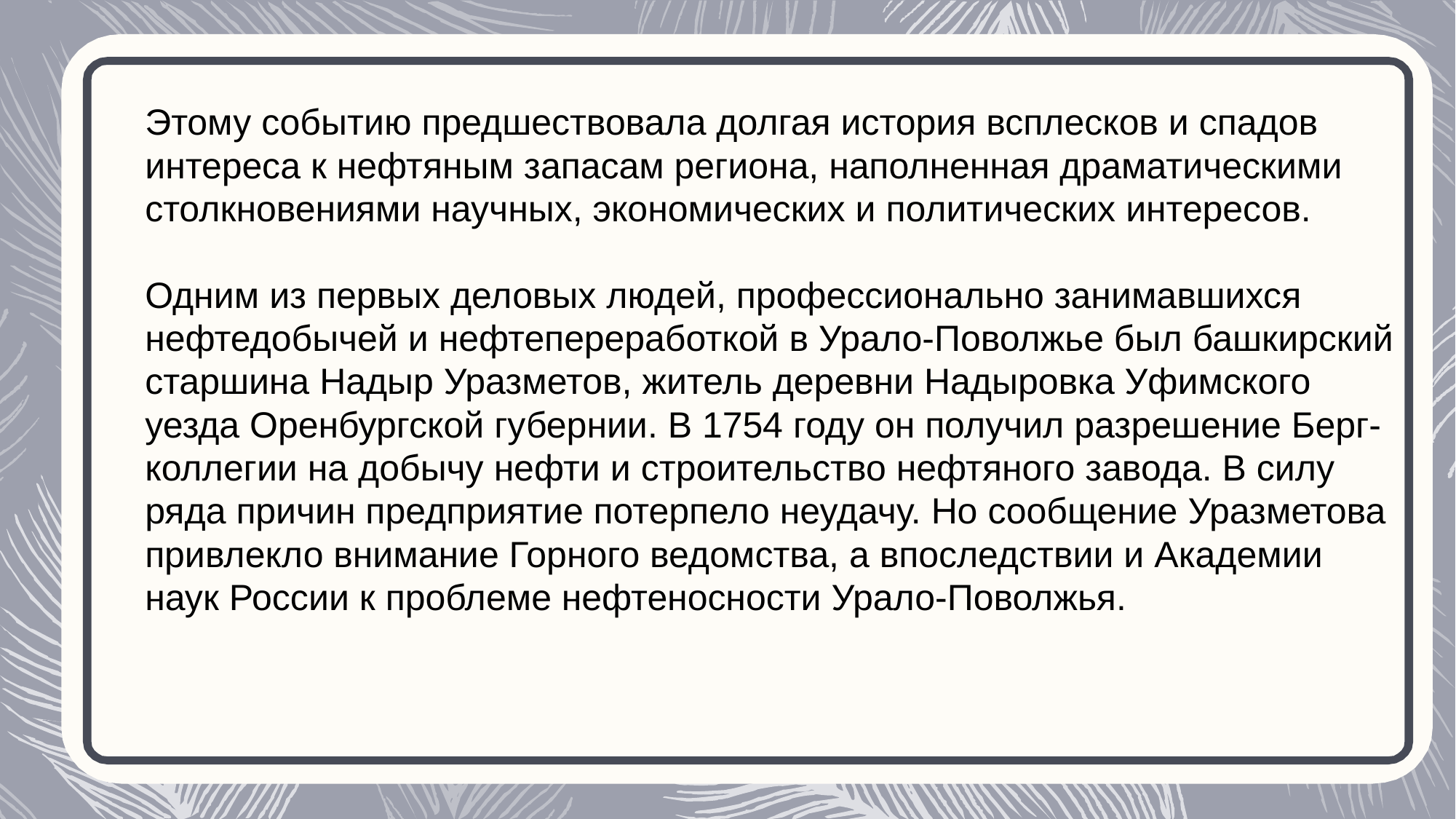

# Этому событию предшествовала долгая история всплесков и спадов интереса к нефтяным запасам региона, наполненная драматическими столкновениями научных, экономических и политических интересов. Одним из первых деловых людей, профессионально занимавшихся нефтедобычей и нефтепереработкой в Урало-Поволжье был башкирский старшина Надыр Уразметов, житель деревни Надыровка Уфимского уезда Оренбургской губернии. В 1754 году он получил разрешение Берг-коллегии на добычу нефти и строительство нефтяного завода. В силу ряда причин предприятие потерпело неудачу. Но сообщение Уразметова привлекло внимание Горного ведомства, а впоследствии и Академии наук России к проблеме нефтеносности Урало-Поволжья.